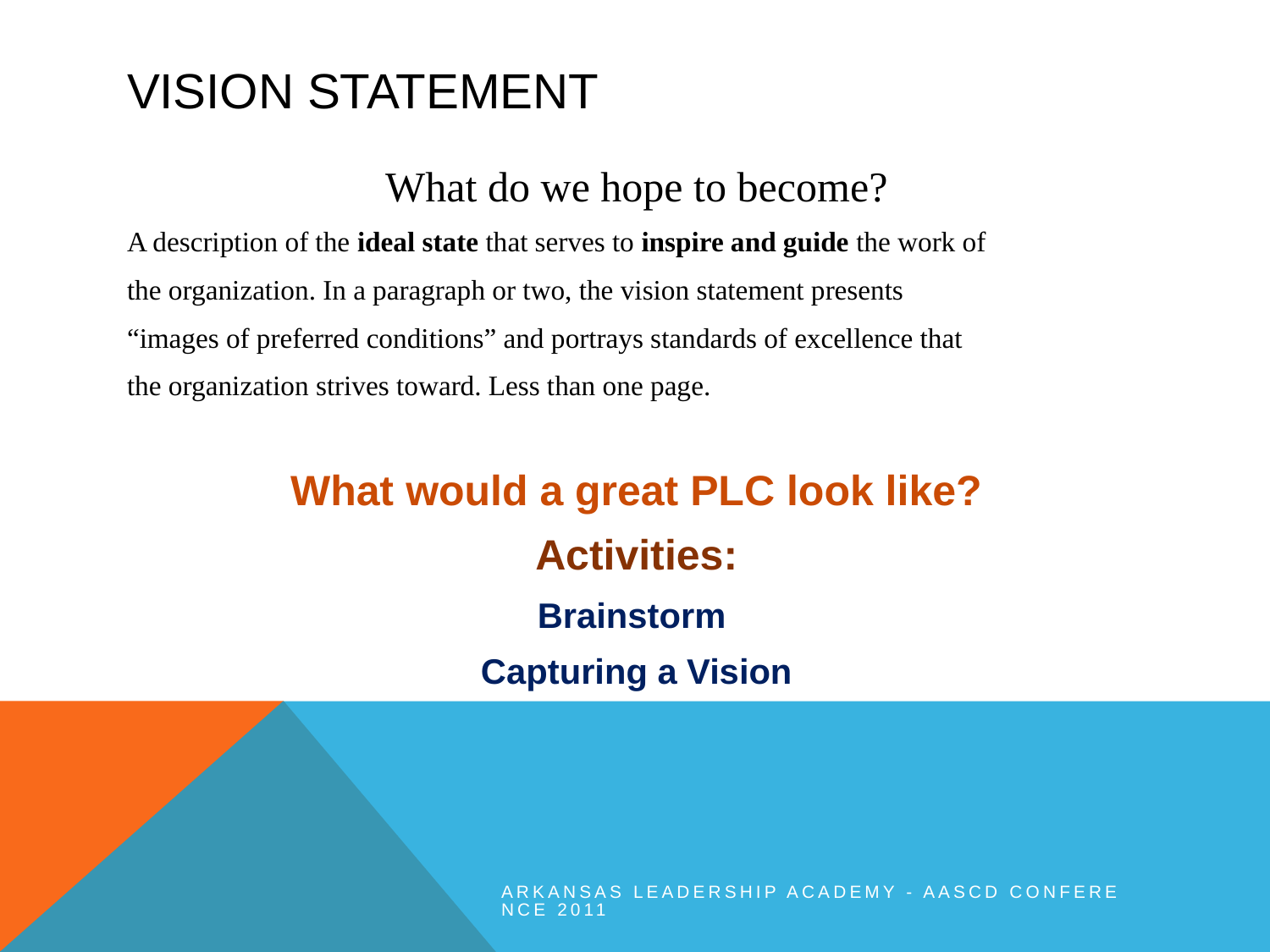

# Vision statement
What do we hope to become?
A description of the ideal state that serves to inspire and guide the work of
the organization. In a paragraph or two, the vision statement presents
“images of preferred conditions” and portrays standards of excellence that
the organization strives toward. Less than one page.

What would a great PLC look like?
Activities:
Brainstorm
Capturing a Vision

Arkansas Leadership Academy - AASCD Conference 2011